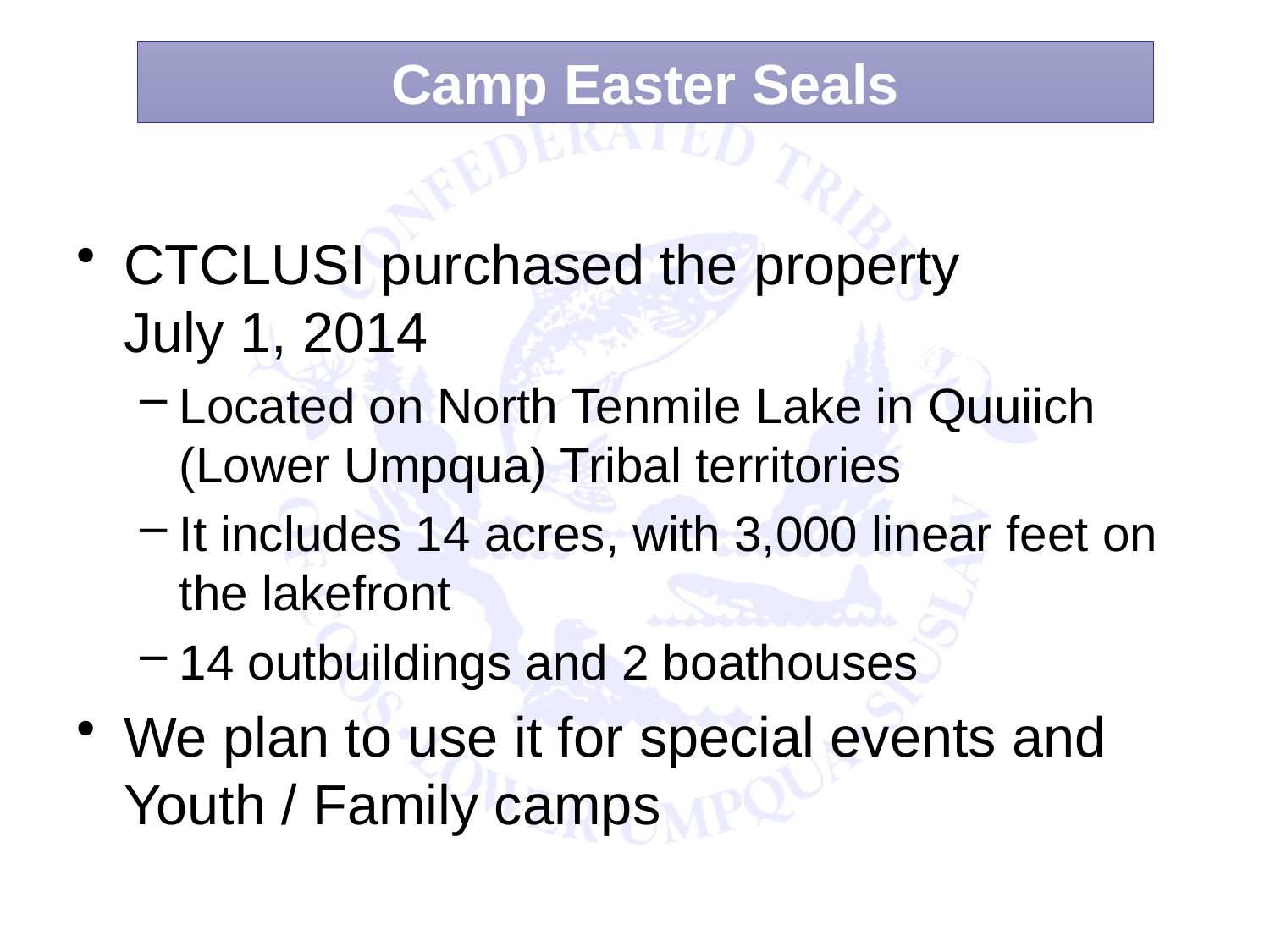

Camp Easter Seals
CTCLUSI purchased the property         July 1, 2014
Located on North Tenmile Lake in Quuiich (Lower Umpqua) Tribal territories
It includes 14 acres, with 3,000 linear feet on the lakefront
14 outbuildings and 2 boathouses
We plan to use it for special events and Youth / Family camps